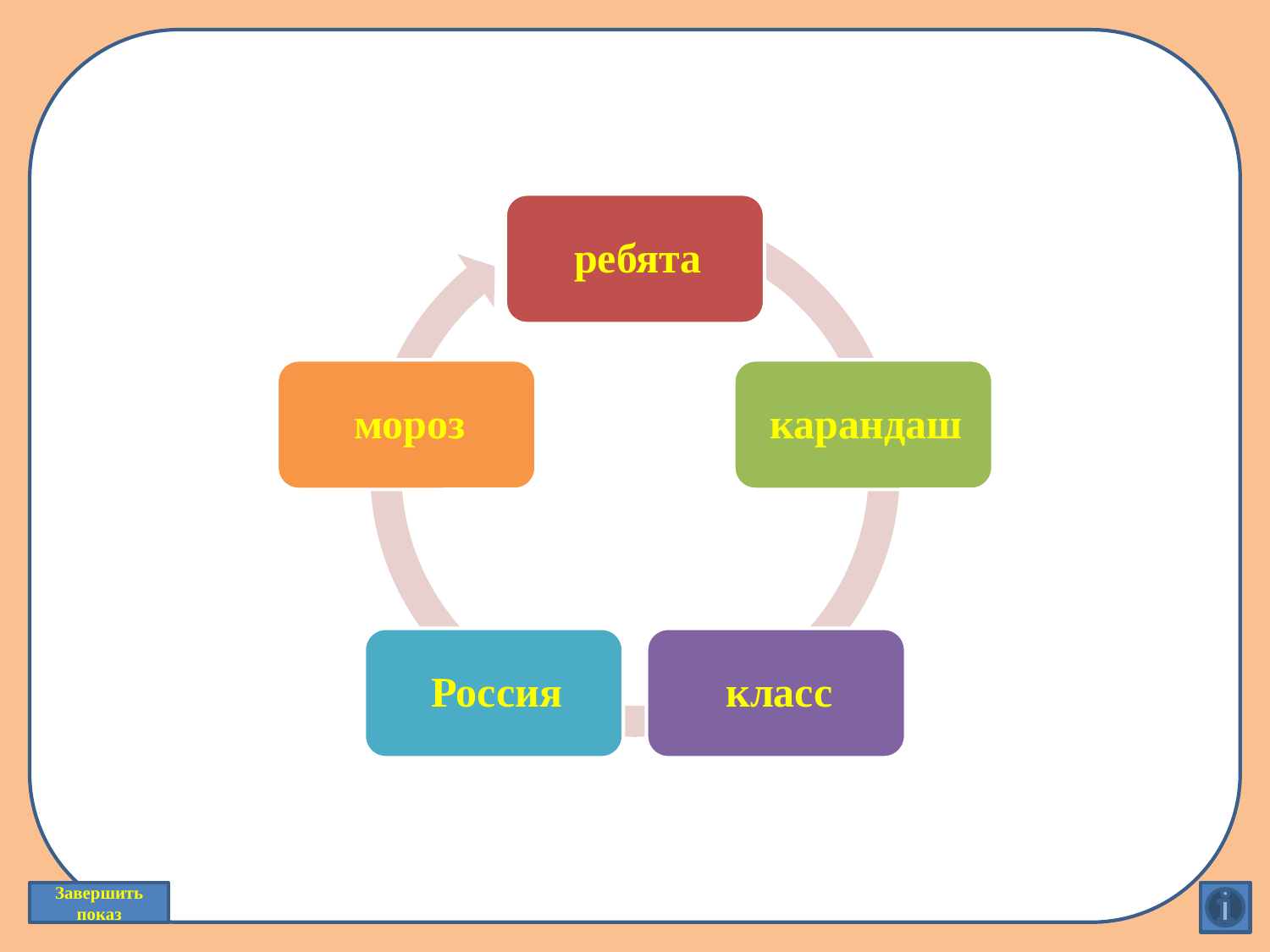

ребята
карандаш
класс
Россия
мороз

Завершить показ